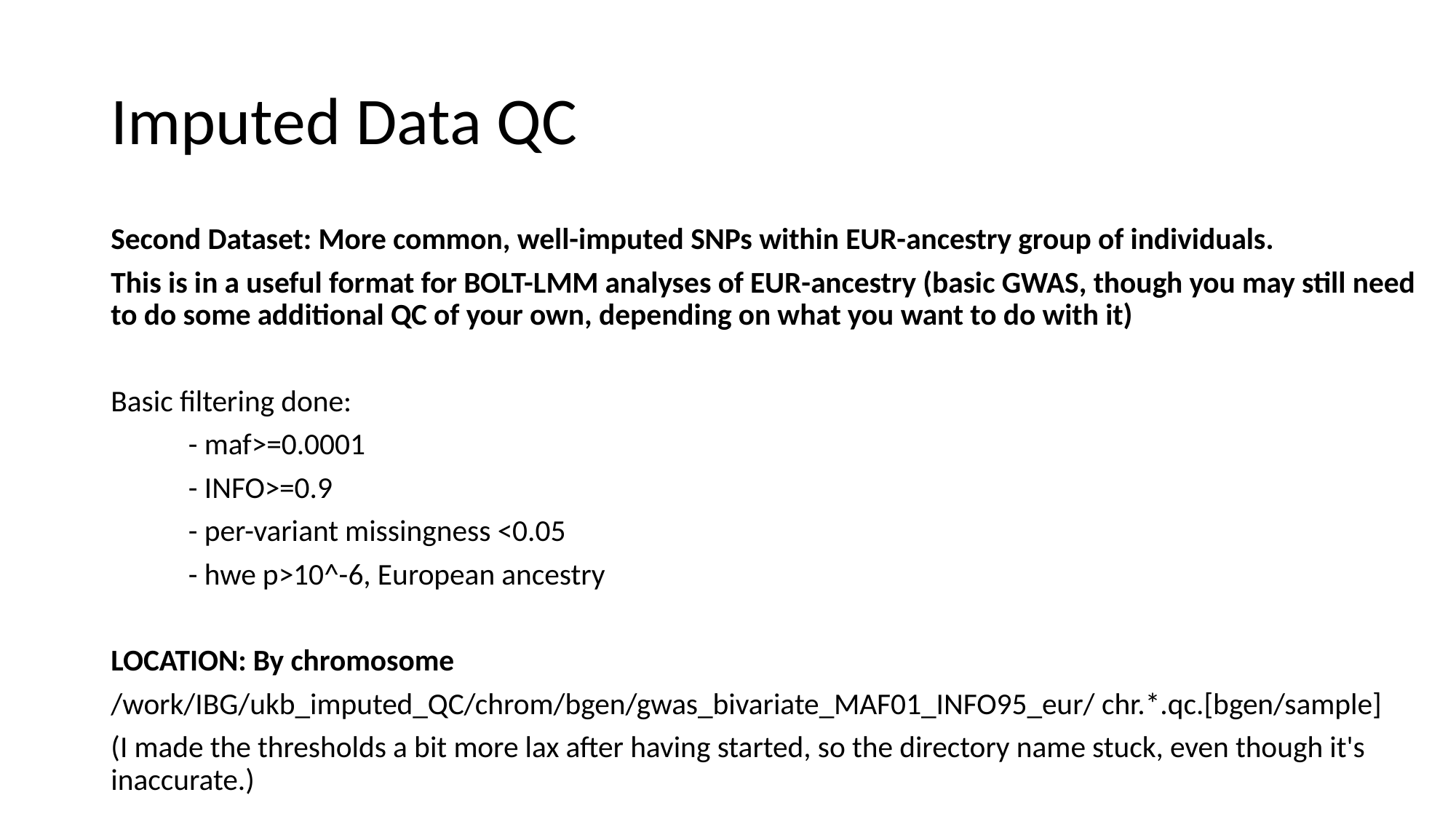

# Imputed Data QC
Second Dataset: More common, well-imputed SNPs within EUR-ancestry group of individuals.
This is in a useful format for BOLT-LMM analyses of EUR-ancestry (basic GWAS, though you may still need to do some additional QC of your own, depending on what you want to do with it)

Basic filtering done:
	- maf>=0.0001
	- INFO>=0.9
	- per-variant missingness <0.05
	- hwe p>10^-6, European ancestry

LOCATION: By chromosome
/work/IBG/ukb_imputed_QC/chrom/bgen/gwas_bivariate_MAF01_INFO95_eur/ chr.*.qc.[bgen/sample]
(I made the thresholds a bit more lax after having started, so the directory name stuck, even though it's inaccurate.)